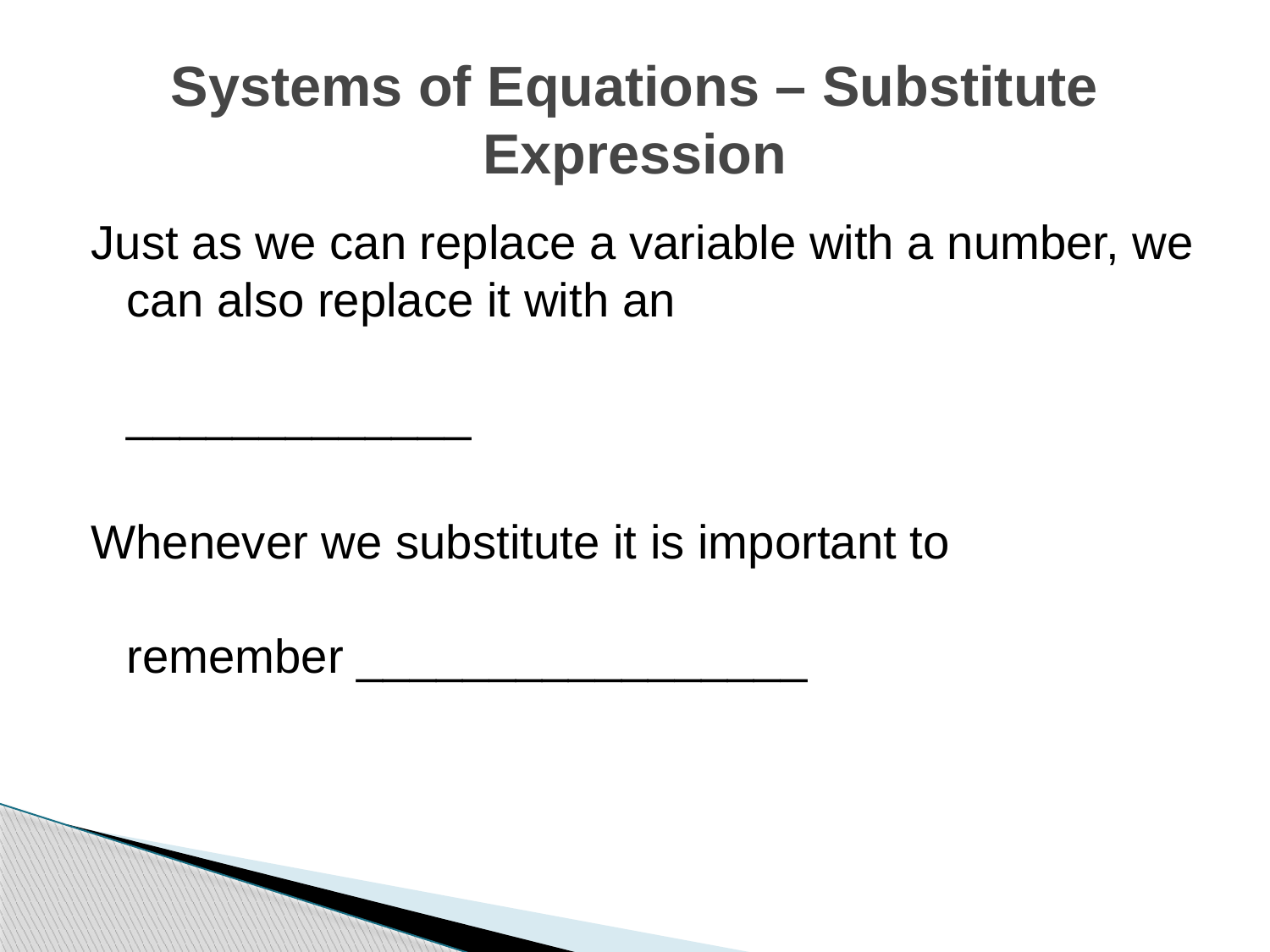

# Systems of Equations – Substitute Expression
Just as we can replace a variable with a number, we can also replace it with an
_____________

Whenever we substitute it is important to
remember _________________